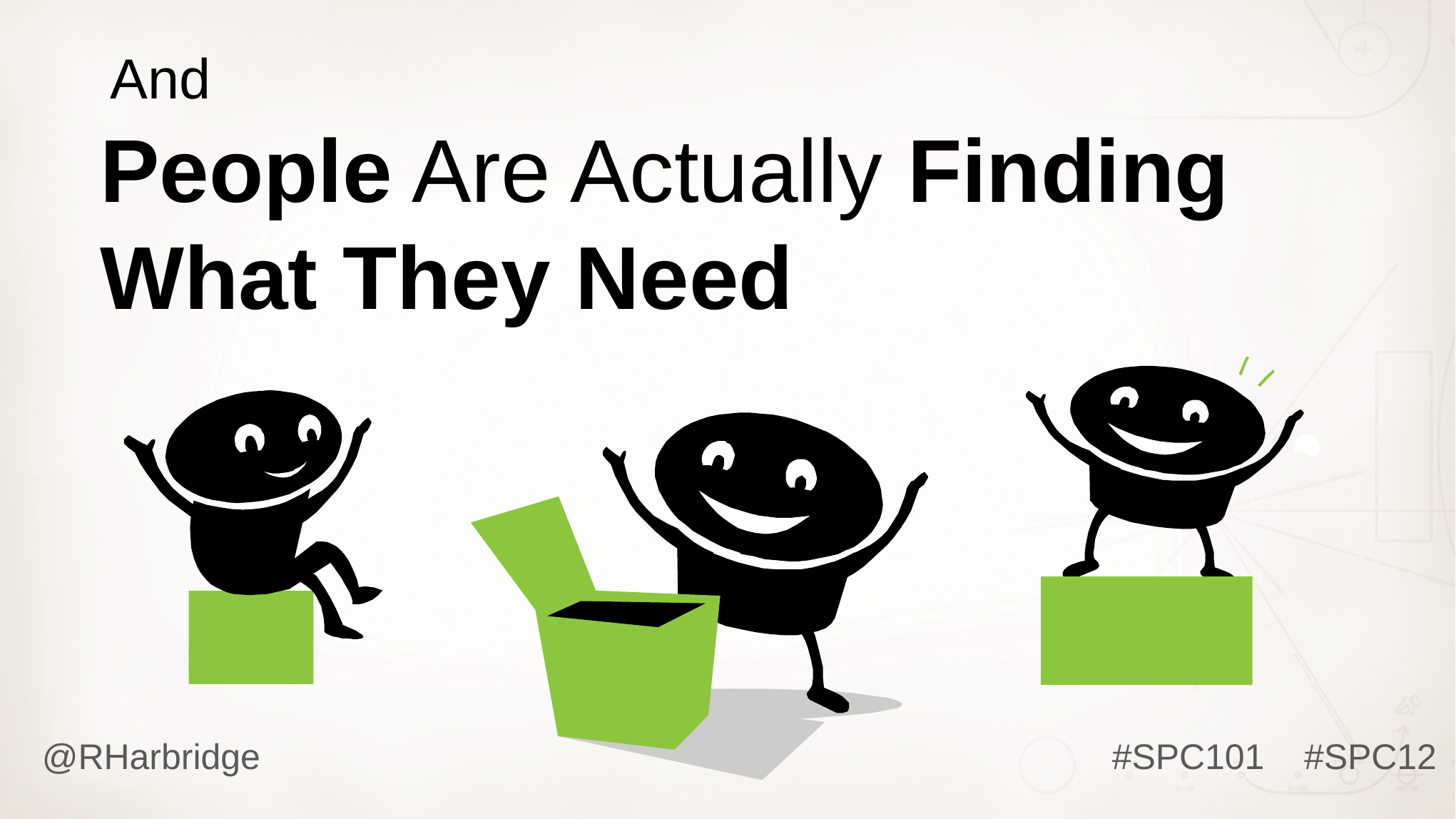

And
People Are Actually Finding What They Need